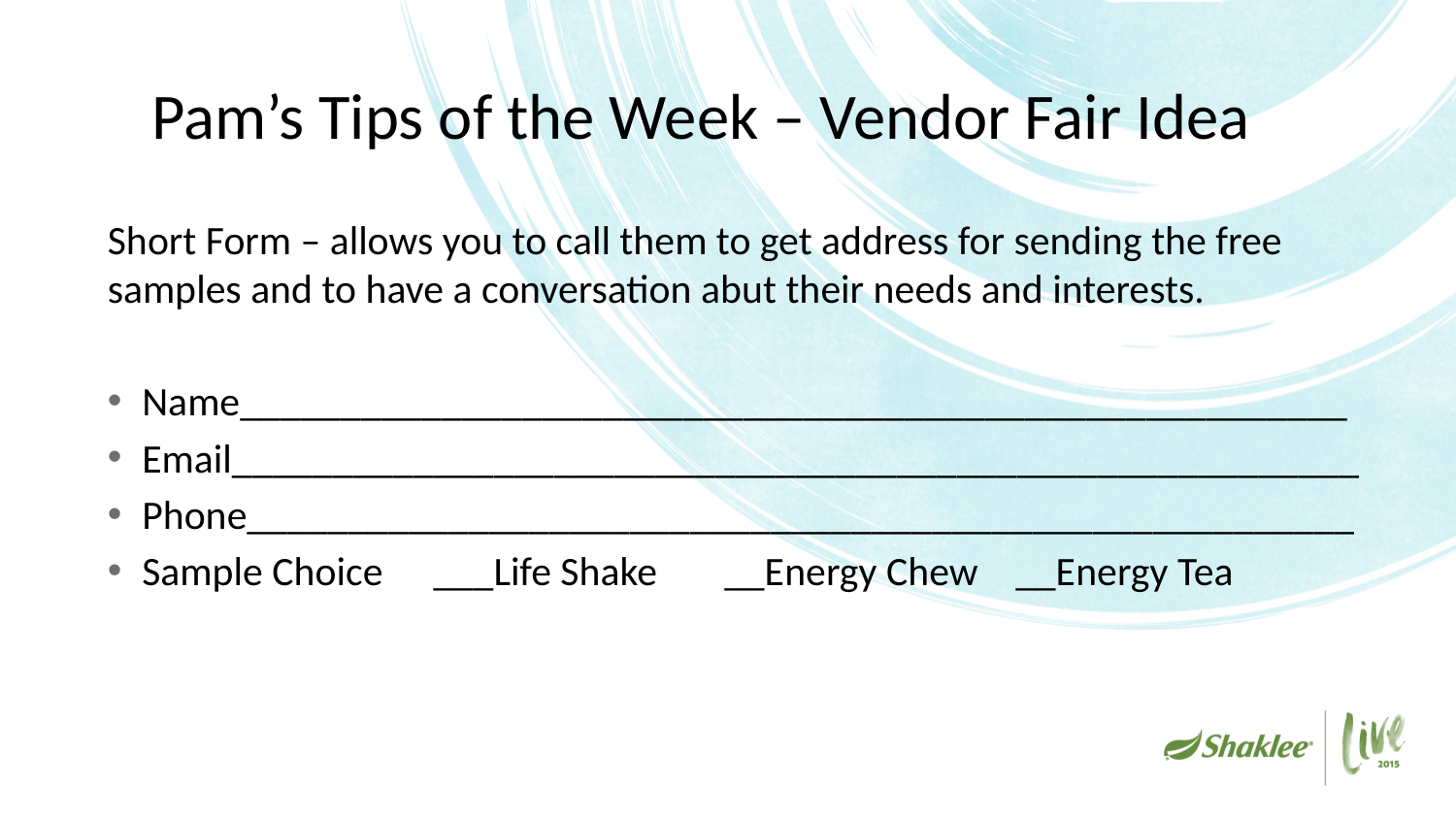

# Pam’s Tips of the Week – Vendor Fair Idea
Short Form – allows you to call them to get address for sending the free samples and to have a conversation abut their needs and interests.

Name_______________________________________________________
Email________________________________________________________
Phone_______________________________________________________
Sample Choice	___Life Shake 	__Energy Chew	__Energy Tea